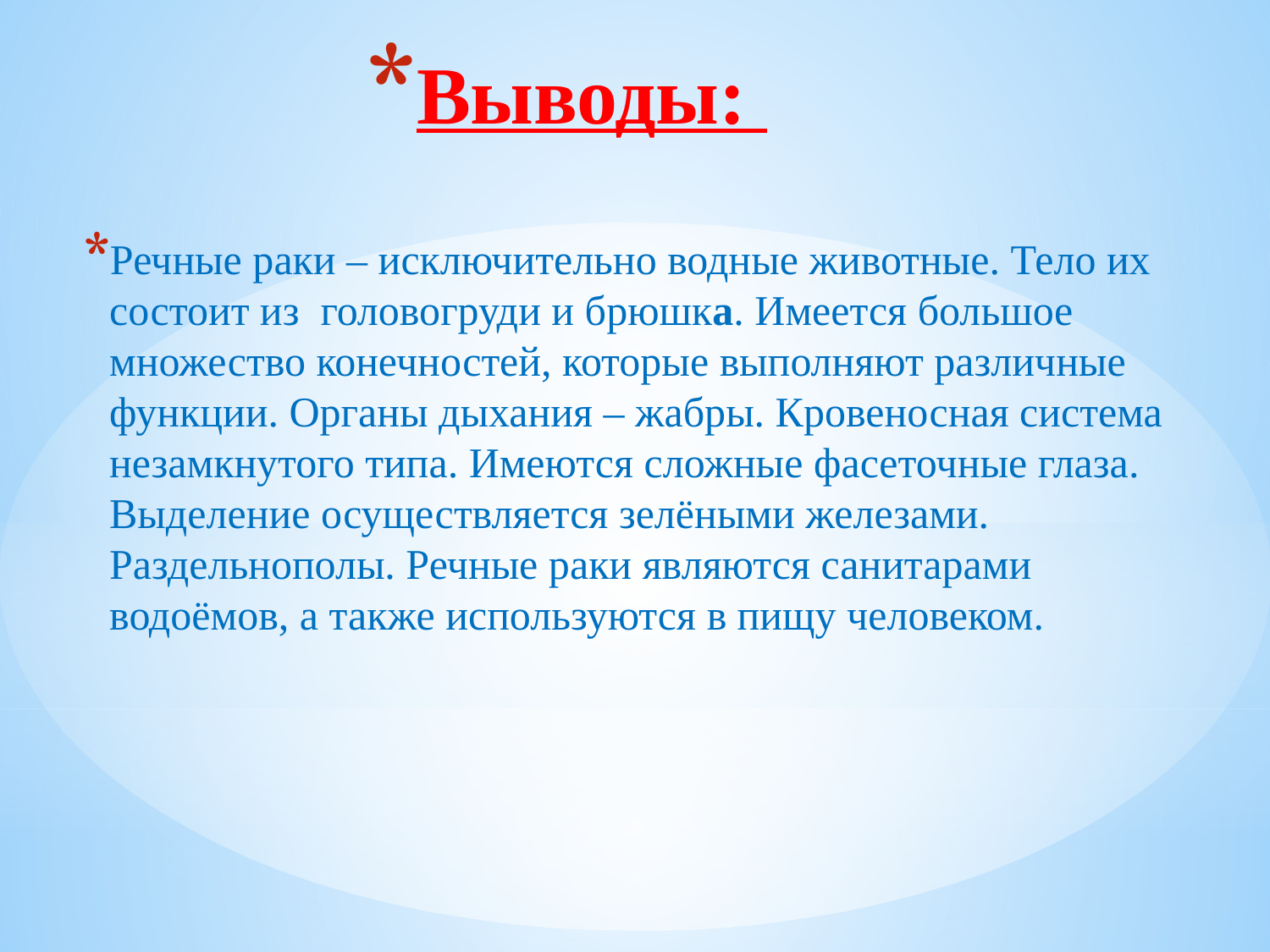

# Выводы:
Речные раки – исключительно водные животные. Тело их состоит из  головогруди и брюшка. Имеется большое множество конечностей, которые выполняют различные функции. Органы дыхания – жабры. Кровеносная система незамкнутого типа. Имеются сложные фасеточные глаза. Выделение осуществляется зелёными железами. Раздельнополы. Речные раки являются санитарами водоёмов, а также используются в пищу человеком.